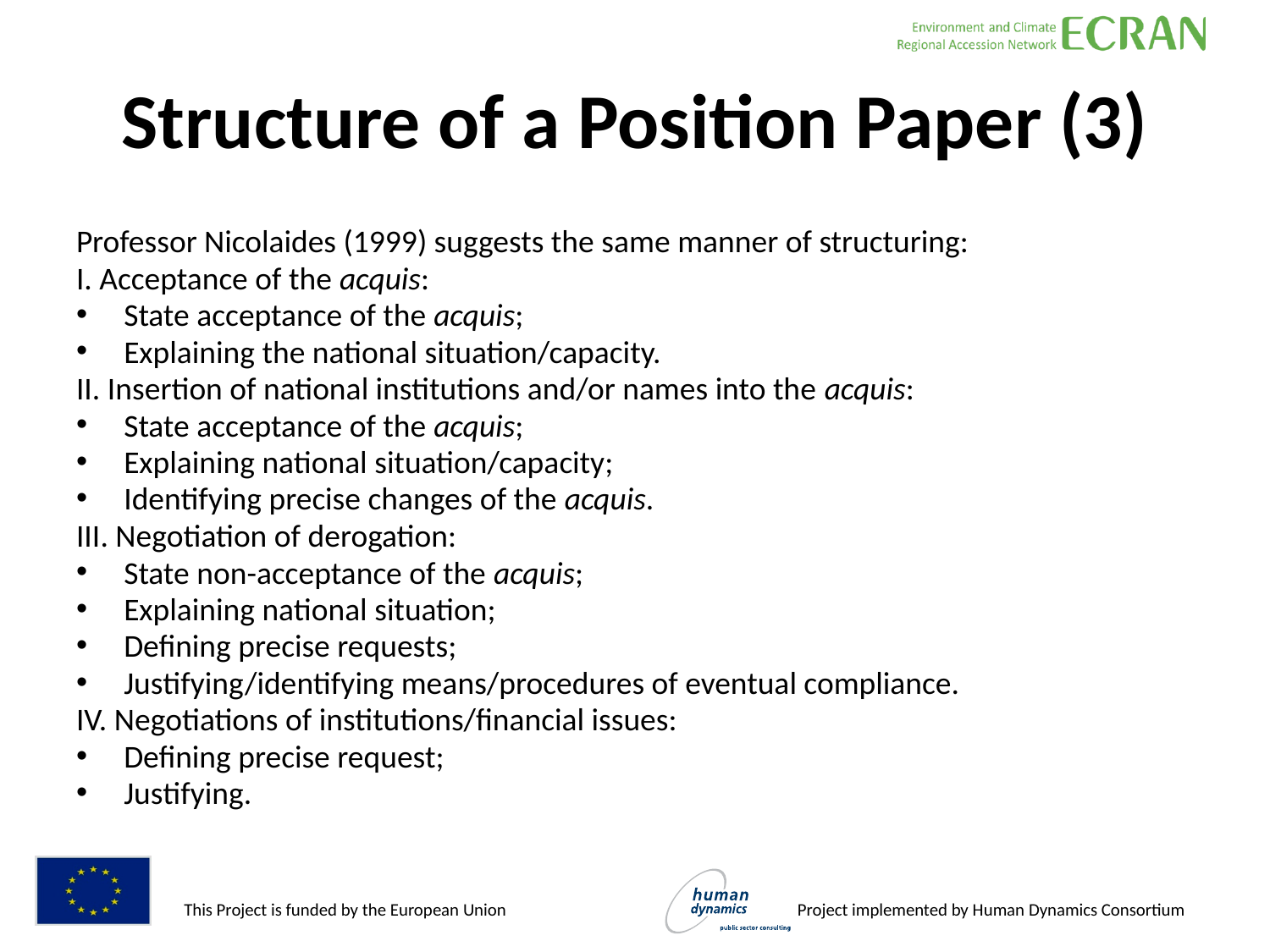

Structure of a Position Paper (3)
Professor Nicolaides (1999) suggests the same manner of structuring:
I. Acceptance of the acquis:
State acceptance of the acquis;
Explaining the national situation/capacity.
II. Insertion of national institutions and/or names into the acquis:
State acceptance of the acquis;
Explaining national situation/capacity;
Identifying precise changes of the acquis.
III. Negotiation of derogation:
State non-acceptance of the acquis;
Explaining national situation;
Defining precise requests;
Justifying/identifying means/procedures of eventual compliance.
IV. Negotiations of institutions/financial issues:
Defining precise request;
Justifying.